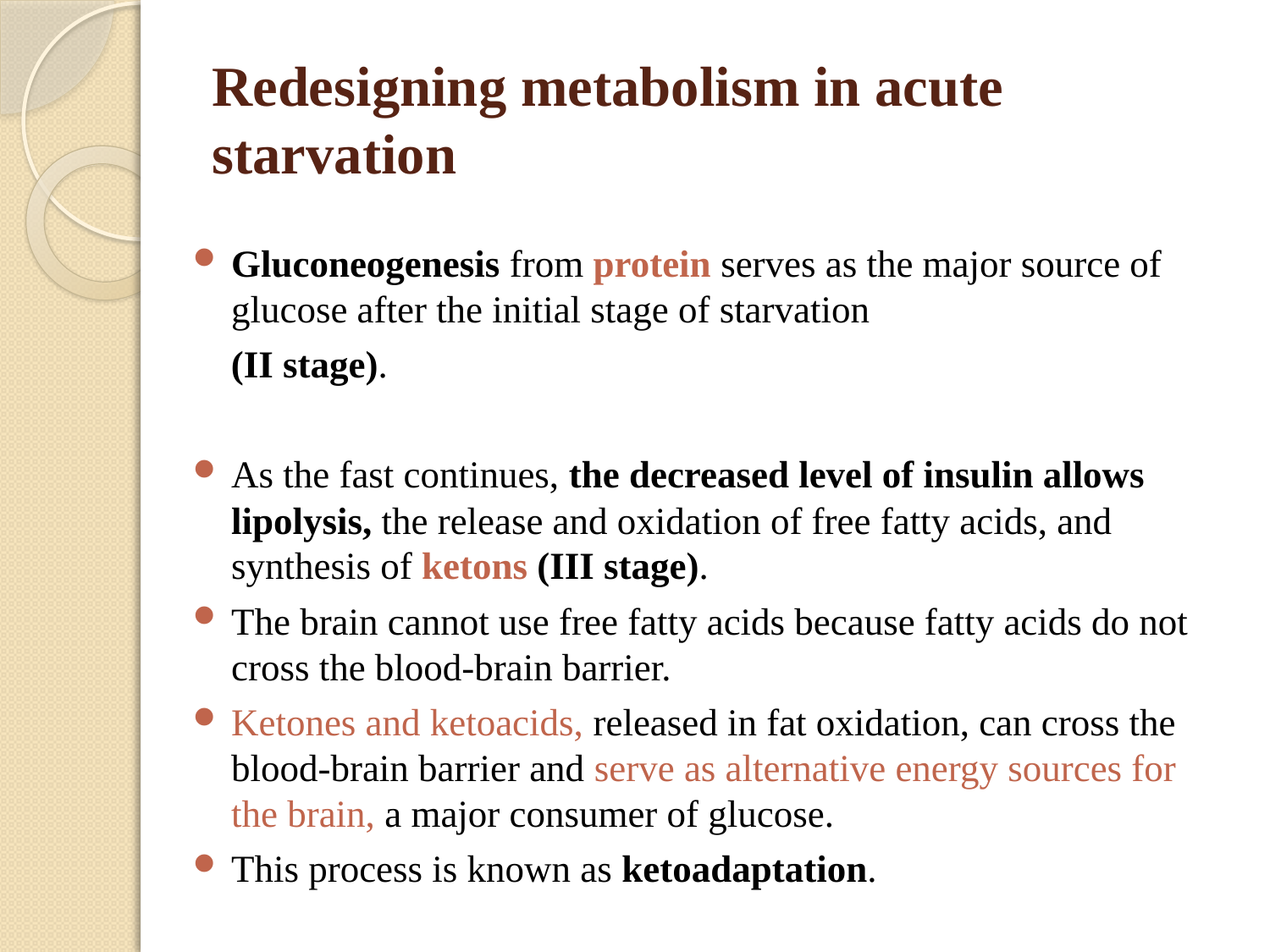

# Redesigning metabolism in acute starvation
Gluconeogenesis from protein serves as the major source of glucose after the initial stage of starvation
    (II stage).

As the fast continues, the decreased level of insulin allows lipolysis, the release and oxidation of free fatty acids, and synthesis of ketons (III stage).
The brain cannot use free fatty acids because fatty acids do not cross the blood-brain barrier.
Ketones and ketoacids, released in fat oxidation, can cross the blood-brain barrier and serve as alternative energy sources for the brain, a major consumer of glucose.
This process is known as ketoadaptation.